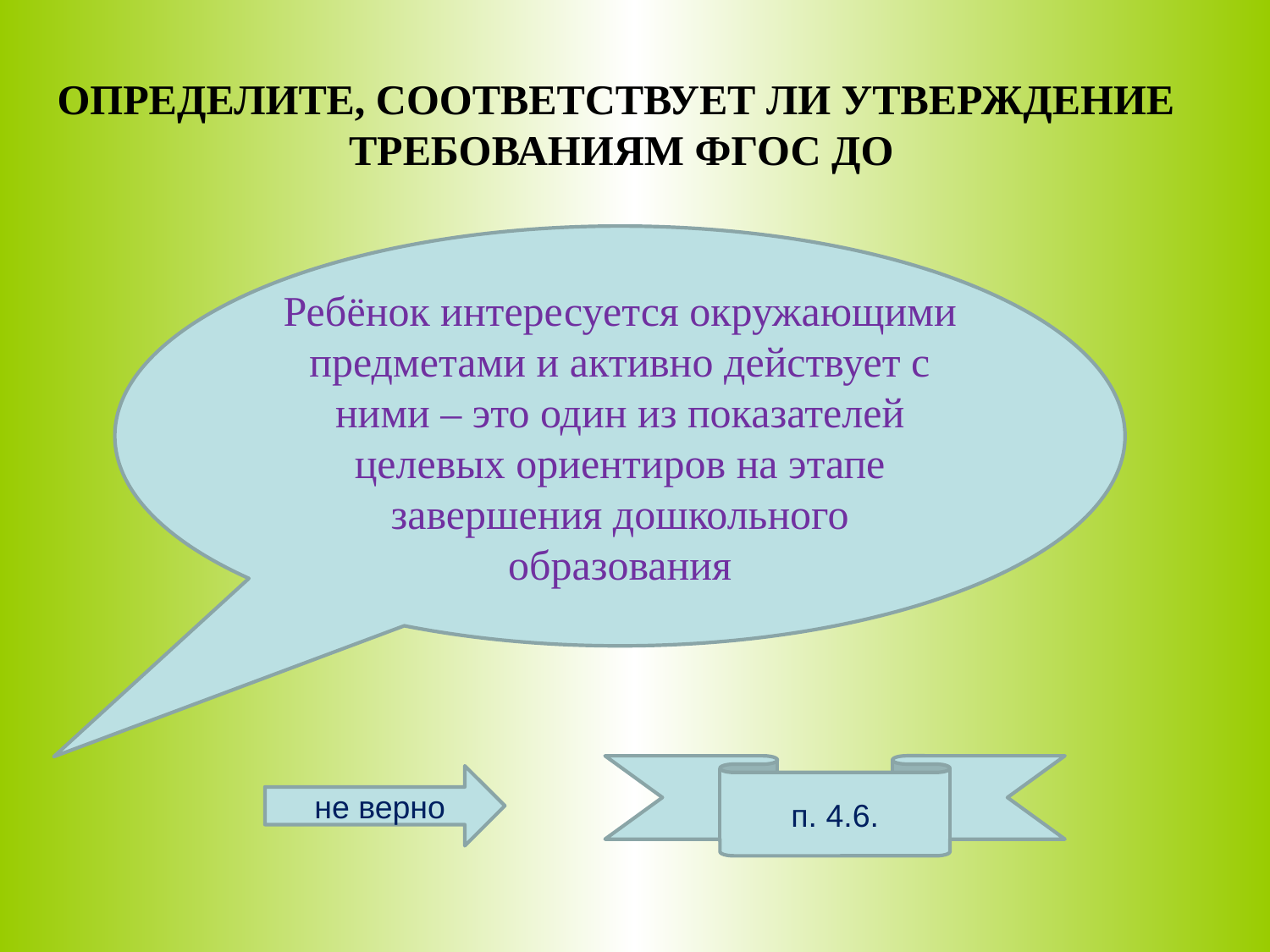

Определите, соответствует ли утверждение
требованиям ФГОС ДО
Ребёнок интересуется окружающими предметами и активно действует с ними – это один из показателей целевых ориентиров на этапе завершения дошкольного образования
п. 4.6.
 не верно